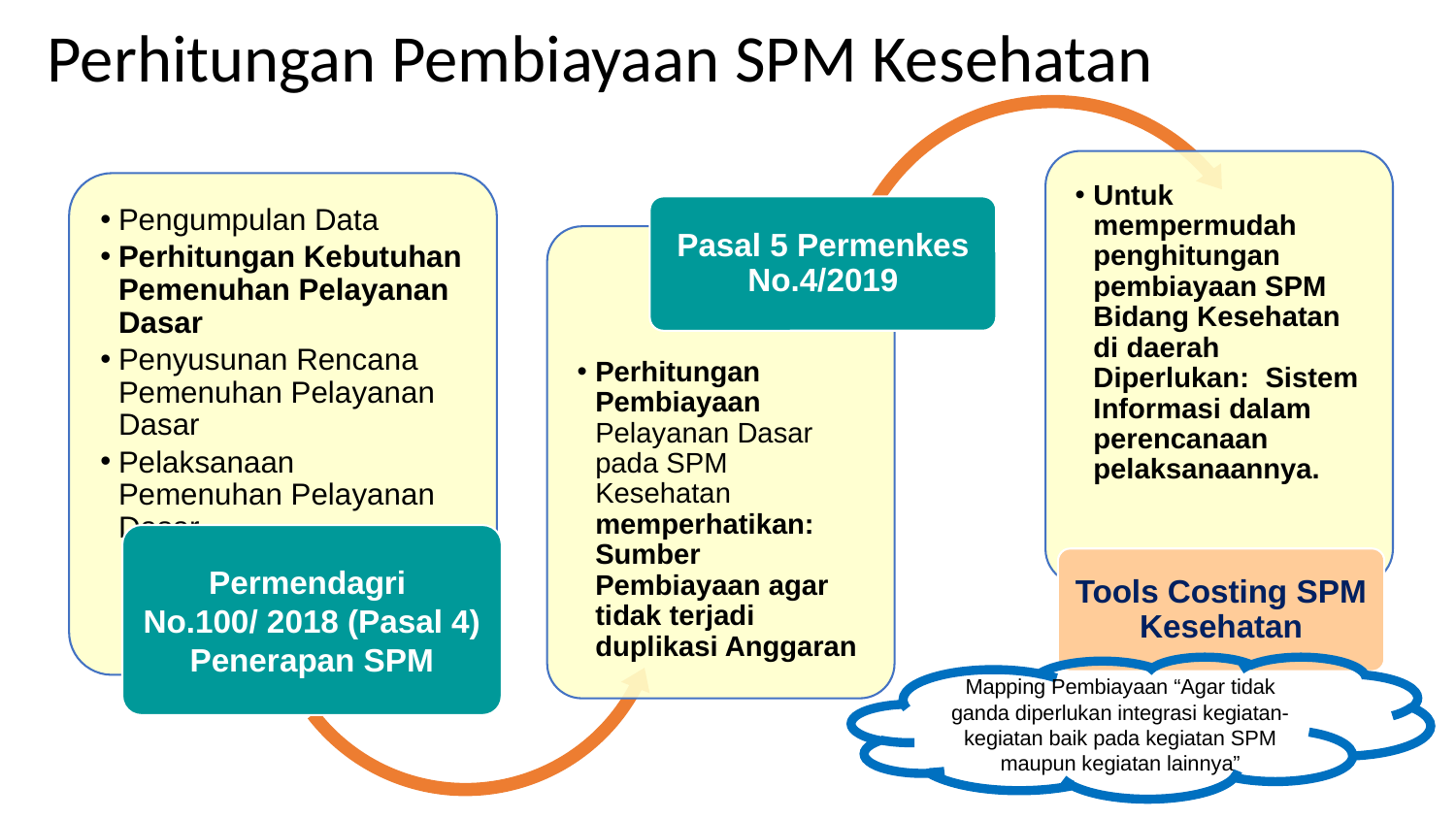

# Perhitungan Pembiayaan SPM Kesehatan

Untuk mempermudah penghitungan pembiayaan SPM Bidang Kesehatan di daerah  Diperlukan:  Sistem Informasi dalam perencanaan pelaksanaannya.

Pengumpulan Data
Perhitungan Kebutuhan Pemenuhan Pelayanan Dasar
Penyusunan Rencana Pemenuhan Pelayanan Dasar
Pelaksanaan Pemenuhan Pelayanan Dasar

Pasal 5 Permenkes No.4/2019

Perhitungan Pembiayaan Pelayanan Dasar pada SPM Kesehatan memperhatikan: Sumber Pembiayaan agar tidak terjadi duplikasi Anggaran

Permendagri
No.100/ 2018 (Pasal 4) Penerapan SPM

Tools Costing SPM Kesehatan
Mapping Pembiayaan “Agar tidak ganda diperlukan integrasi kegiatan-kegiatan baik pada kegiatan SPM maupun kegiatan lainnya”